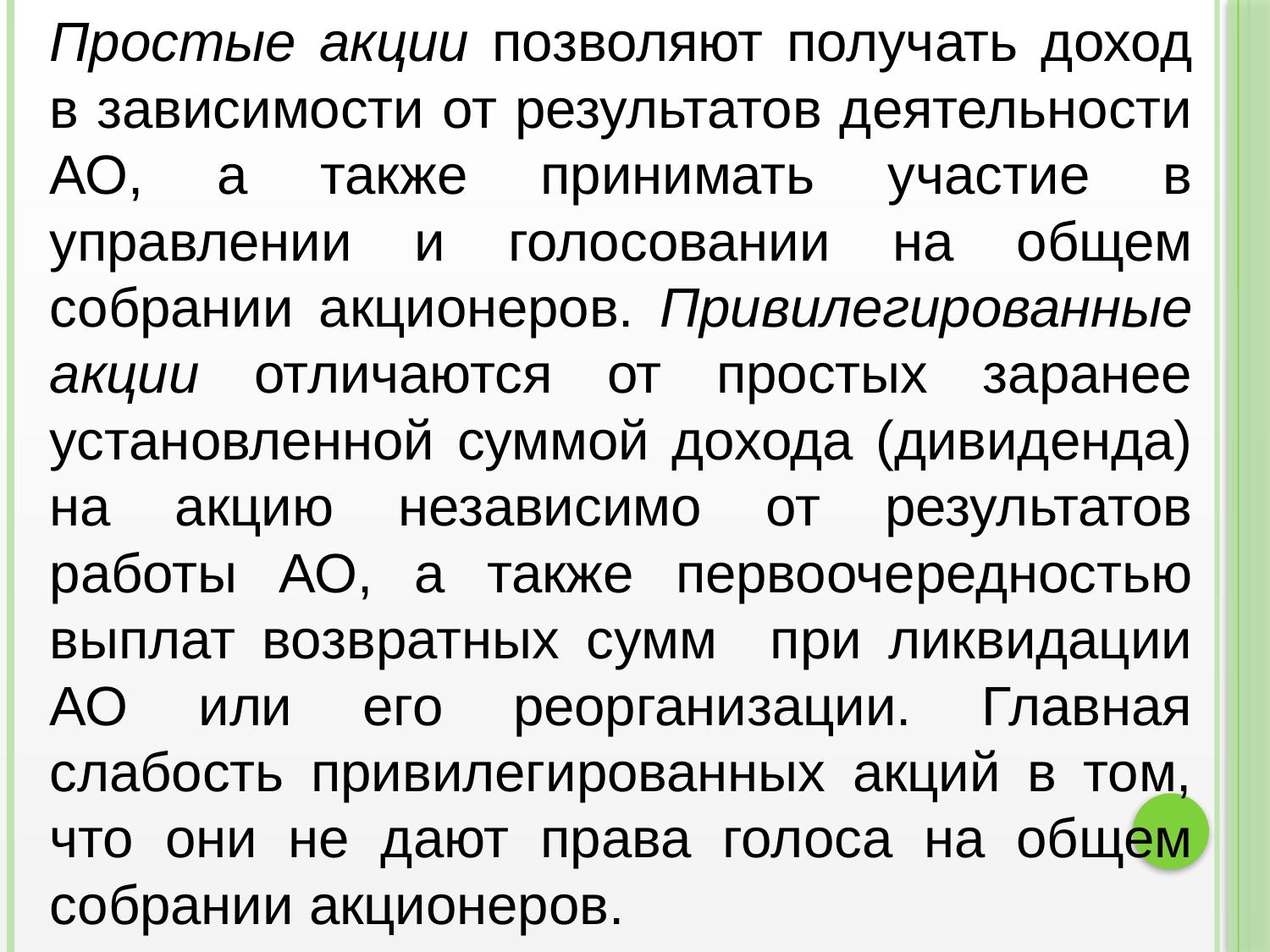

Простые акции позволяют получать доход в зависимости от результатов деятельности АО, а также принимать участие в управлении и голосовании на общем собрании акционеров. Привилегированные акции отличаются от простых заранее установленной суммой дохода (дивиденда) на акцию независимо от результатов работы АО, а также первоочередностью выплат возвратных сумм  при ликвидации АО или его реорганизации. Главная слабость привилегированных акций в том, что они не дают права голоса на общем собрании акционеров.